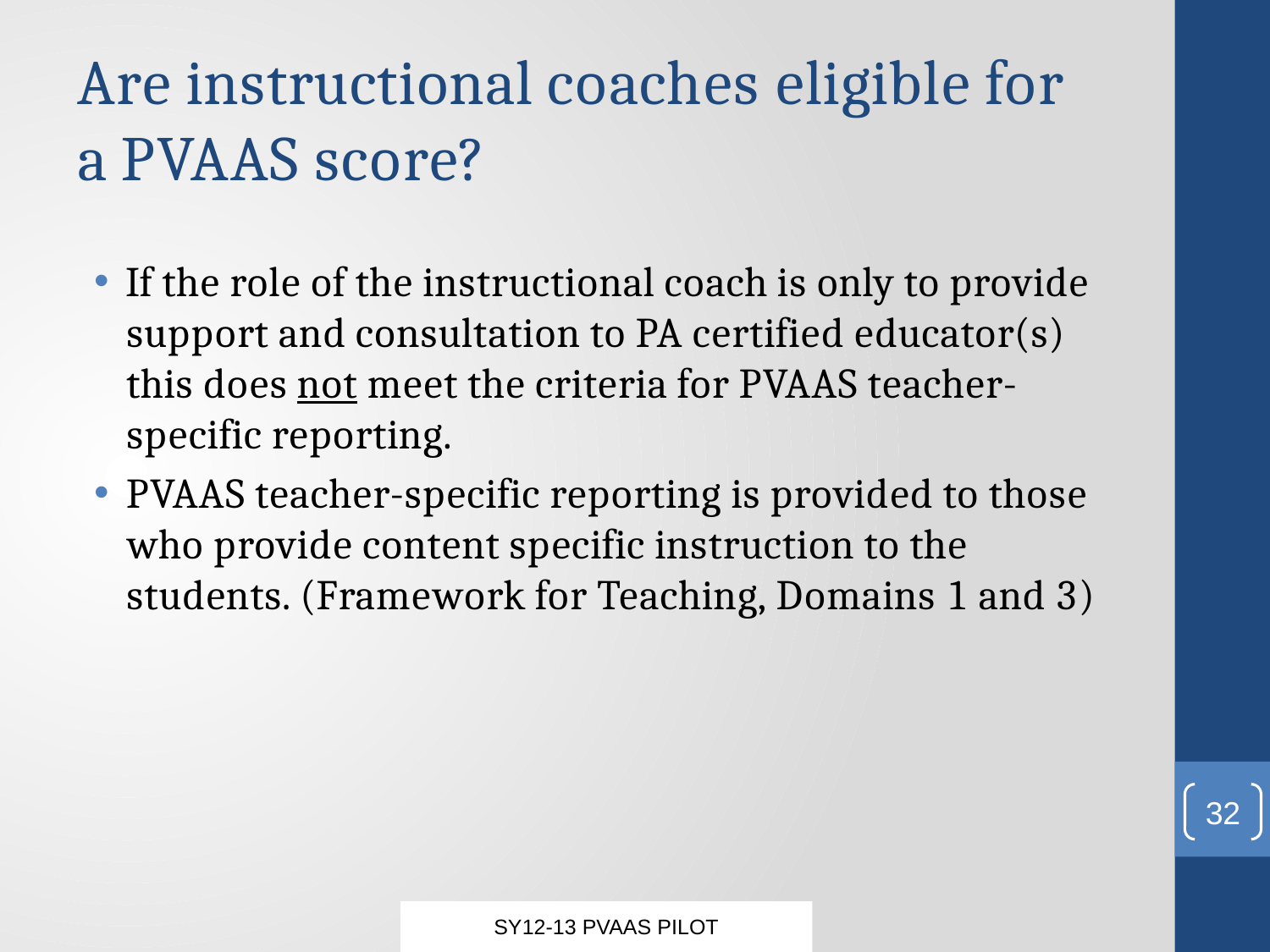

# Are instructional coaches eligible for a PVAAS score?
If the role of the instructional coach is only to provide support and consultation to PA certified educator(s) this does not meet the criteria for PVAAS teacher-specific reporting.
PVAAS teacher-specific reporting is provided to those who provide content specific instruction to the students. (Framework for Teaching, Domains 1 and 3)
32
SY12-13 PVAAS PILOT